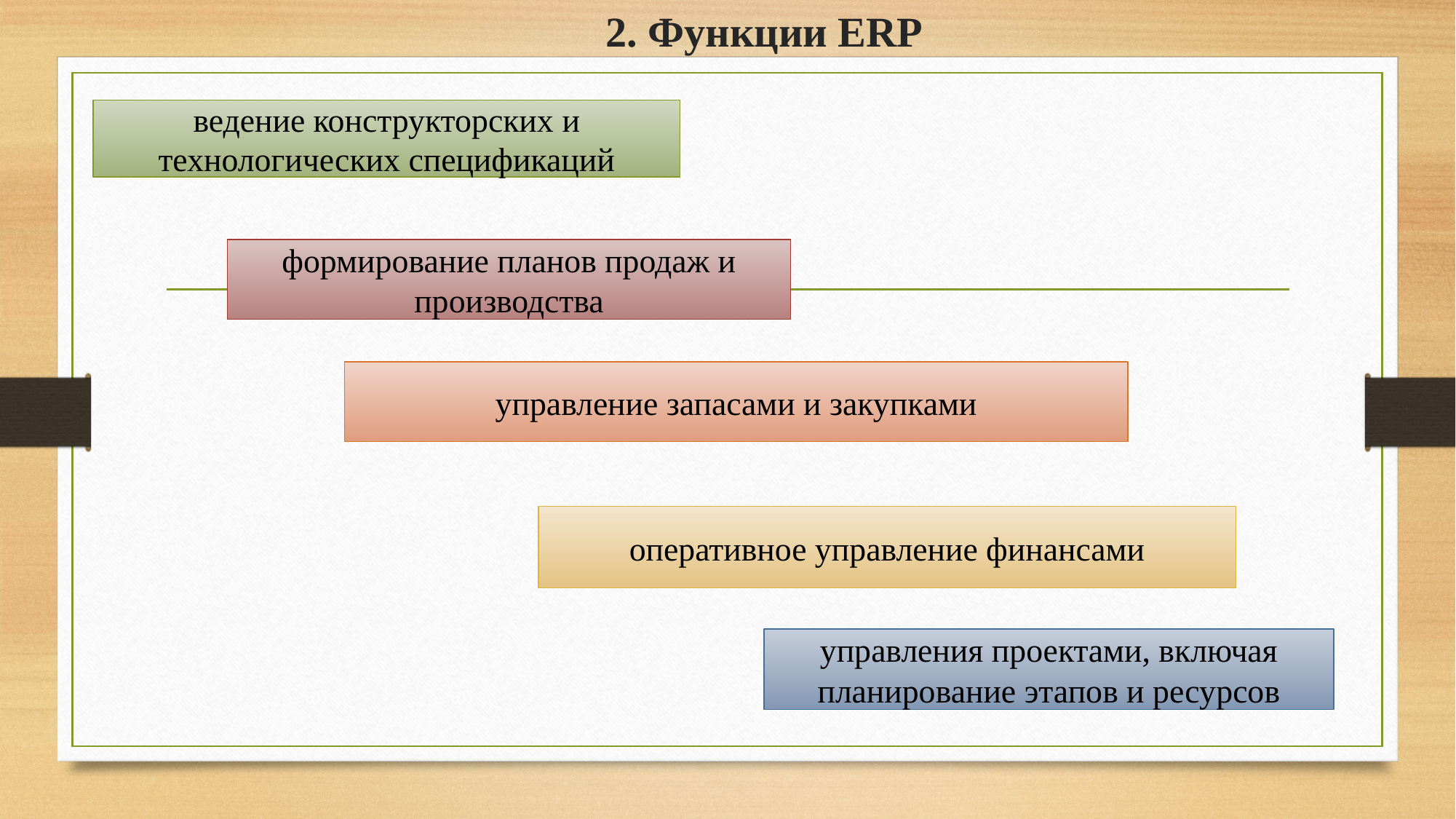

# 2. Функции ERP
ведение конструкторских и технологических спецификаций
формирование планов продаж и производства
управление запасами и закупками
оперативное управление финансами
управления проектами, включая планирование этапов и ресурсов